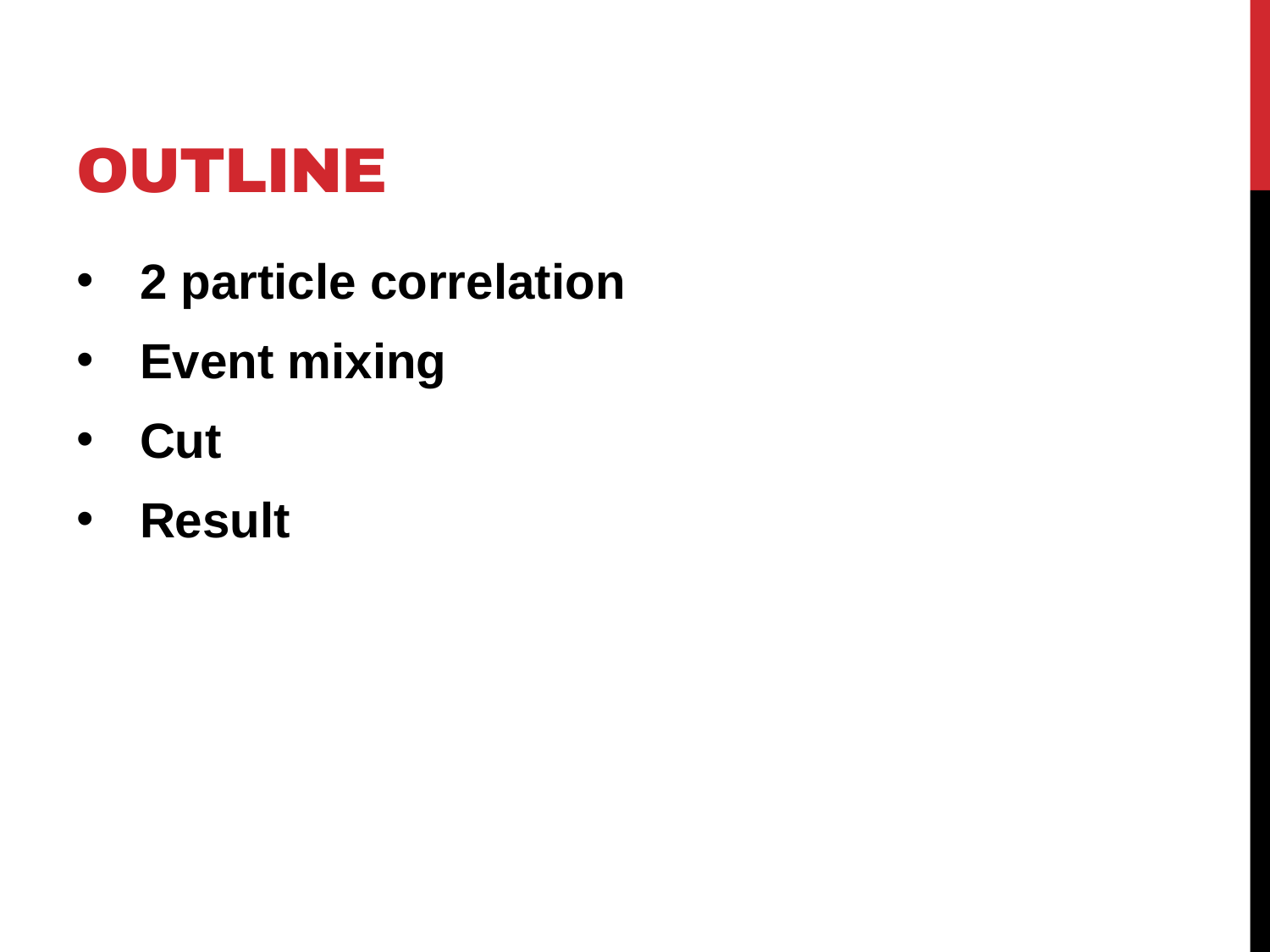

# outline
2 particle correlation
Event mixing
Cut
Result